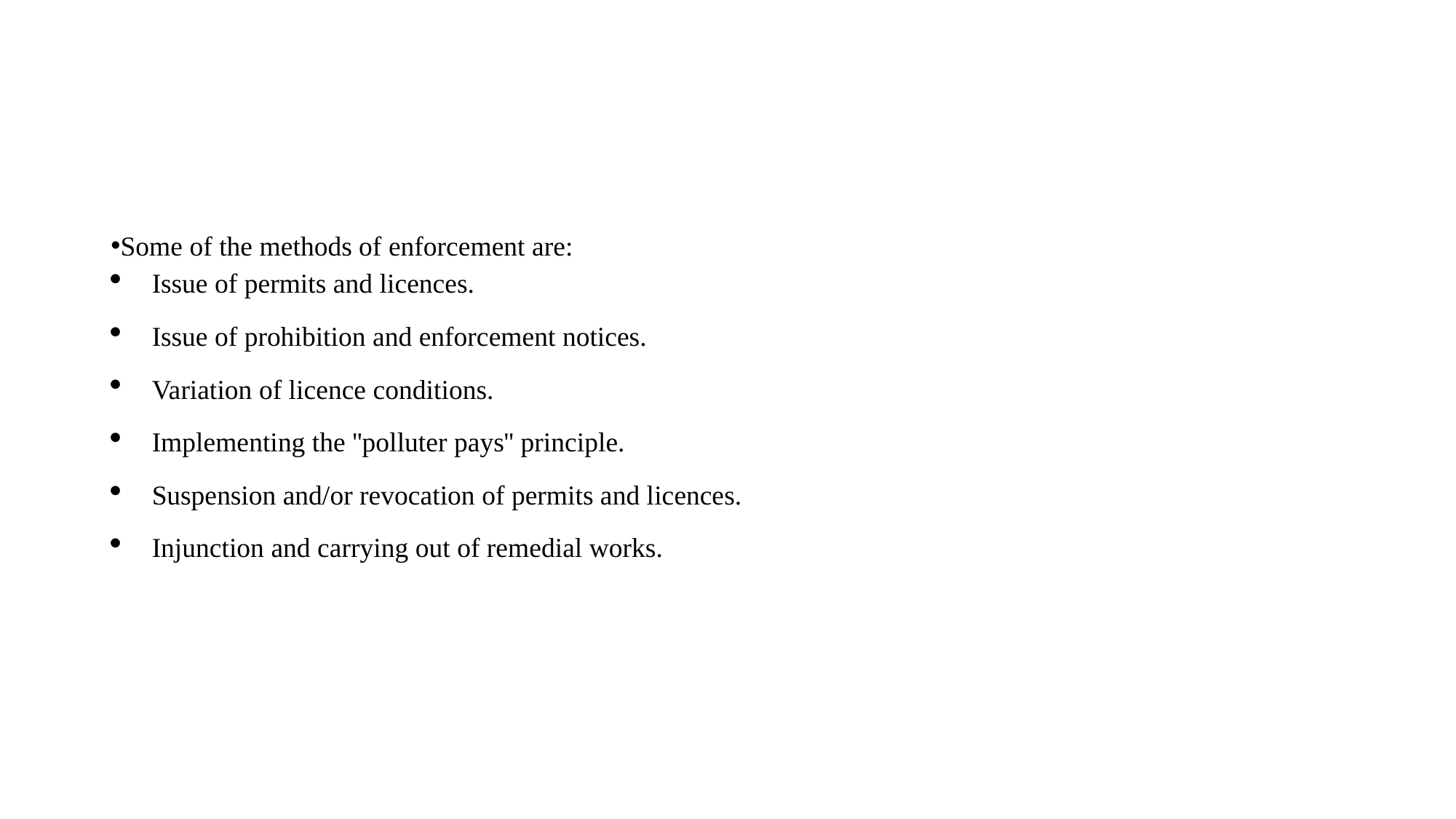

#
Some of the methods of enforcement are:
Issue of permits and licences.
Issue of prohibition and enforcement notices.
Variation of licence conditions.
Implementing the ''polluter pays'' principle.
Suspension and/or revocation of permits and licences.
Injunction and carrying out of remedial works.